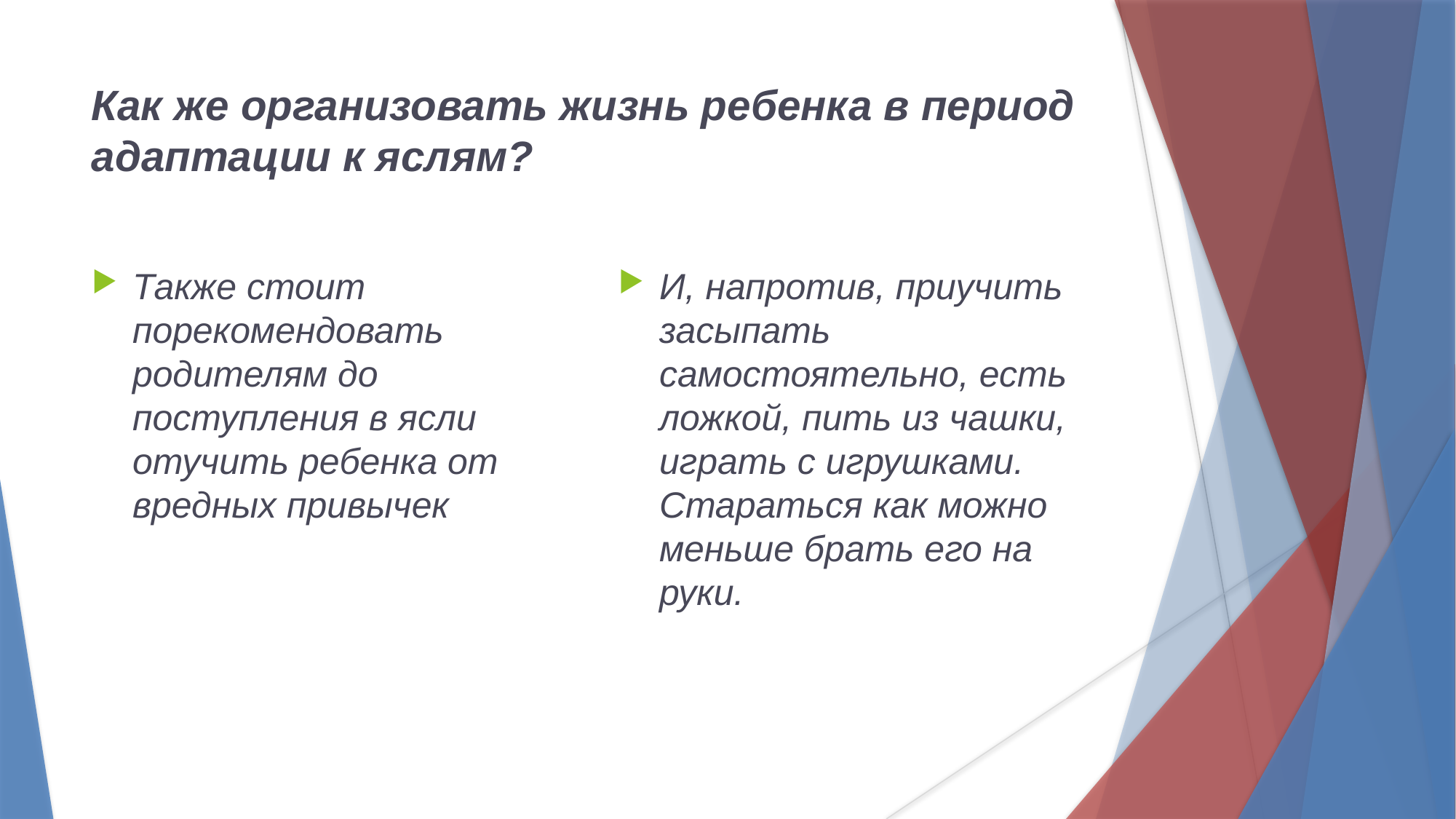

Как же организовать жизнь ребенка в период адаптации к яслям?

Также стоит порекомендовать родителям до поступления в ясли отучить ребенка от вредных привычек
И, напротив, приучить засыпать самостоятельно, есть ложкой, пить из чашки, играть с игрушками. Стараться как можно меньше брать его на руки.